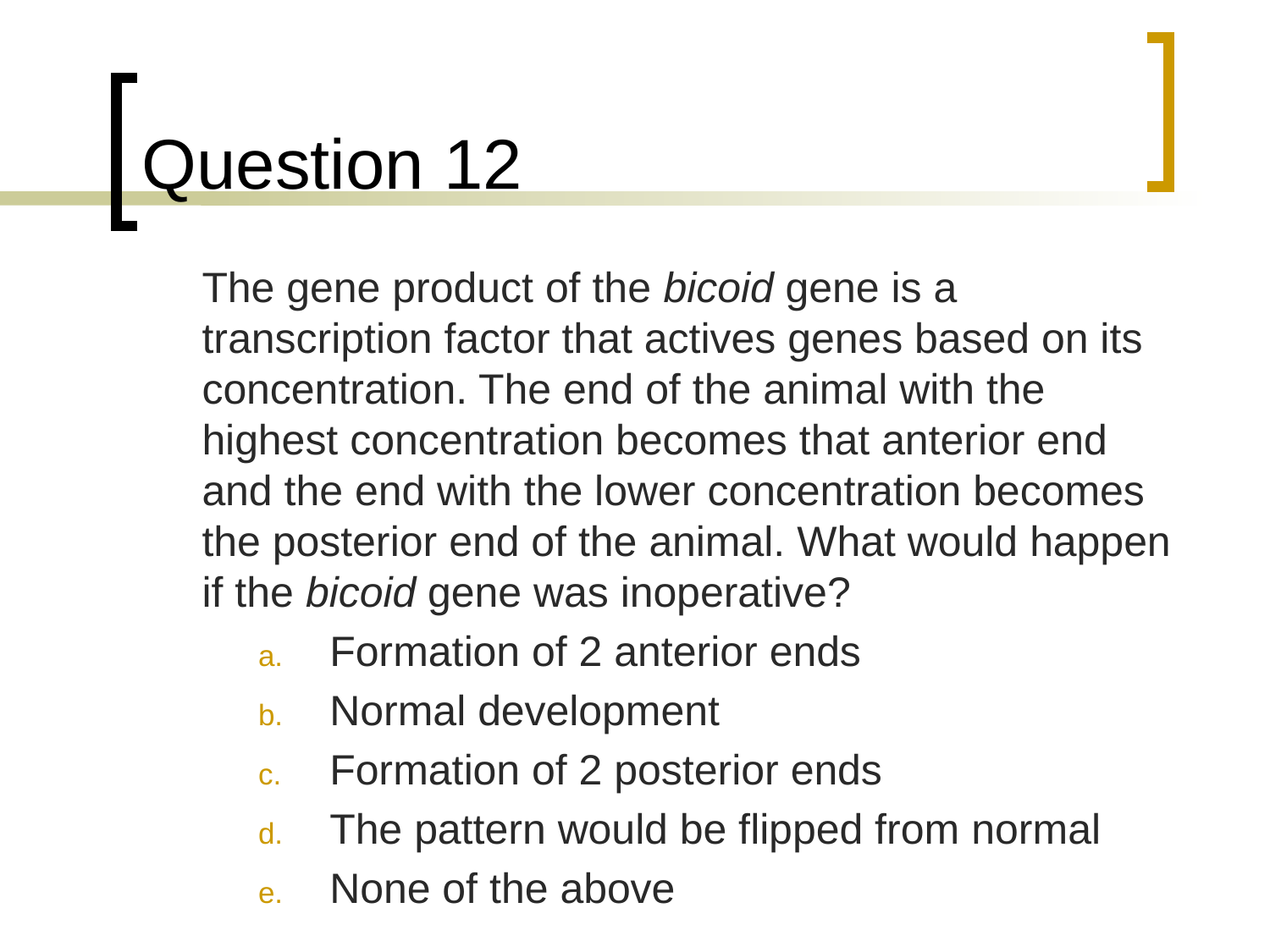

# Question 12
	The gene product of the bicoid gene is a transcription factor that actives genes based on its concentration. The end of the animal with the highest concentration becomes that anterior end and the end with the lower concentration becomes the posterior end of the animal. What would happen if the bicoid gene was inoperative?
Formation of 2 anterior ends
Normal development
Formation of 2 posterior ends
The pattern would be flipped from normal
None of the above